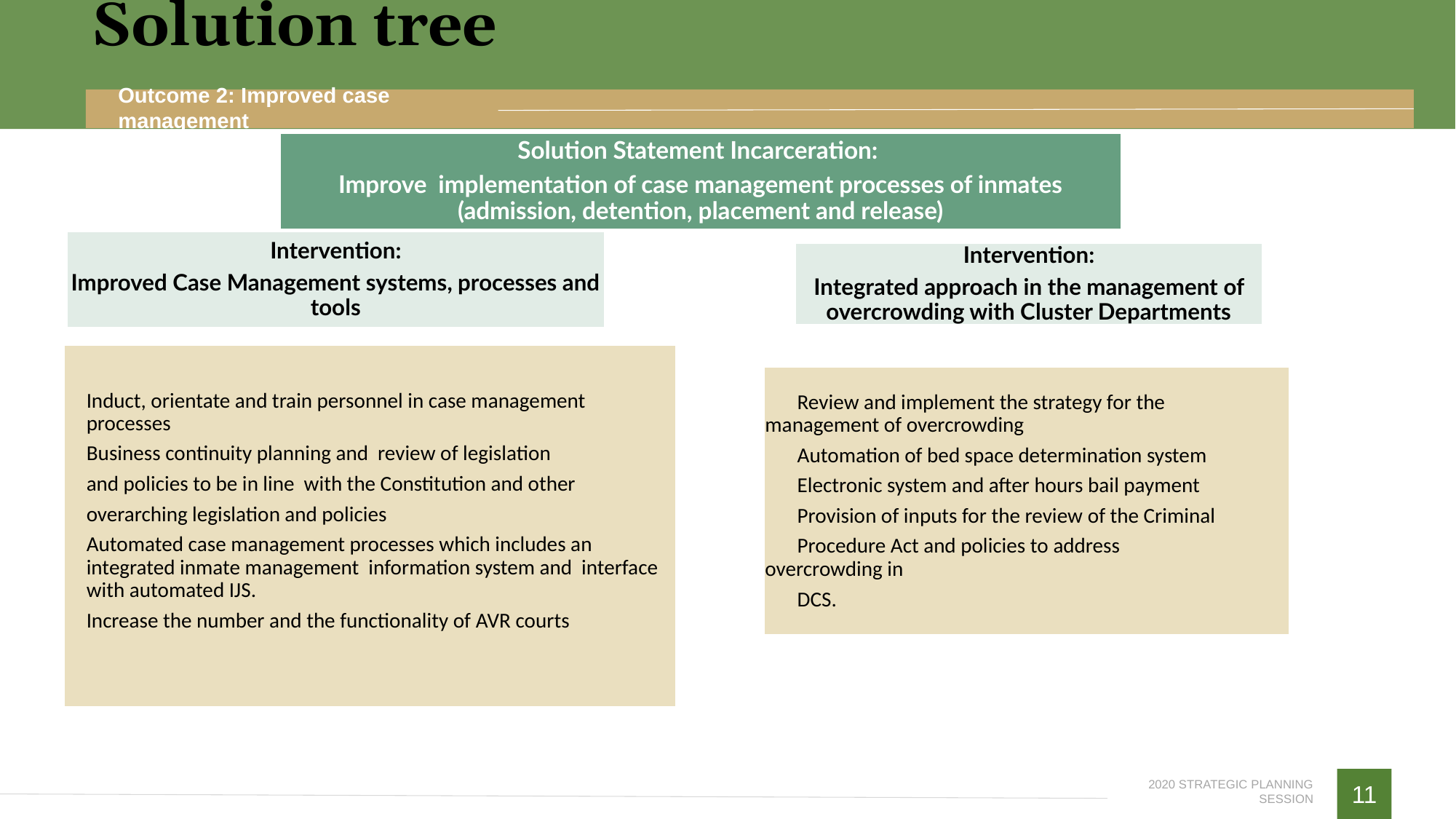

Solution tree
Solution Statement Incarceration:
Improve  implementation of case management processes of inmates (admission, detention, placement and release)
Intervention:
Improved Case Management systems, processes and tools
Induct, orientate and train personnel in case management processes
Business continuity planning and  review of legislation
and policies to be in line  with the Constitution and other
overarching legislation and policies
Automated case management processes which includes an  integrated inmate management  information system and  interface with automated IJS.
Increase the number and the functionality of AVR courts

Intervention:
Integrated approach in the management of overcrowding with Cluster Departments
Review and implement the strategy for the 	management of overcrowding
Automation of bed space determination system
Electronic system and after hours bail payment
Provision of inputs for the review of the Criminal
Procedure Act and policies to address 	overcrowding in
DCS.
Outcome 2: Improved case management